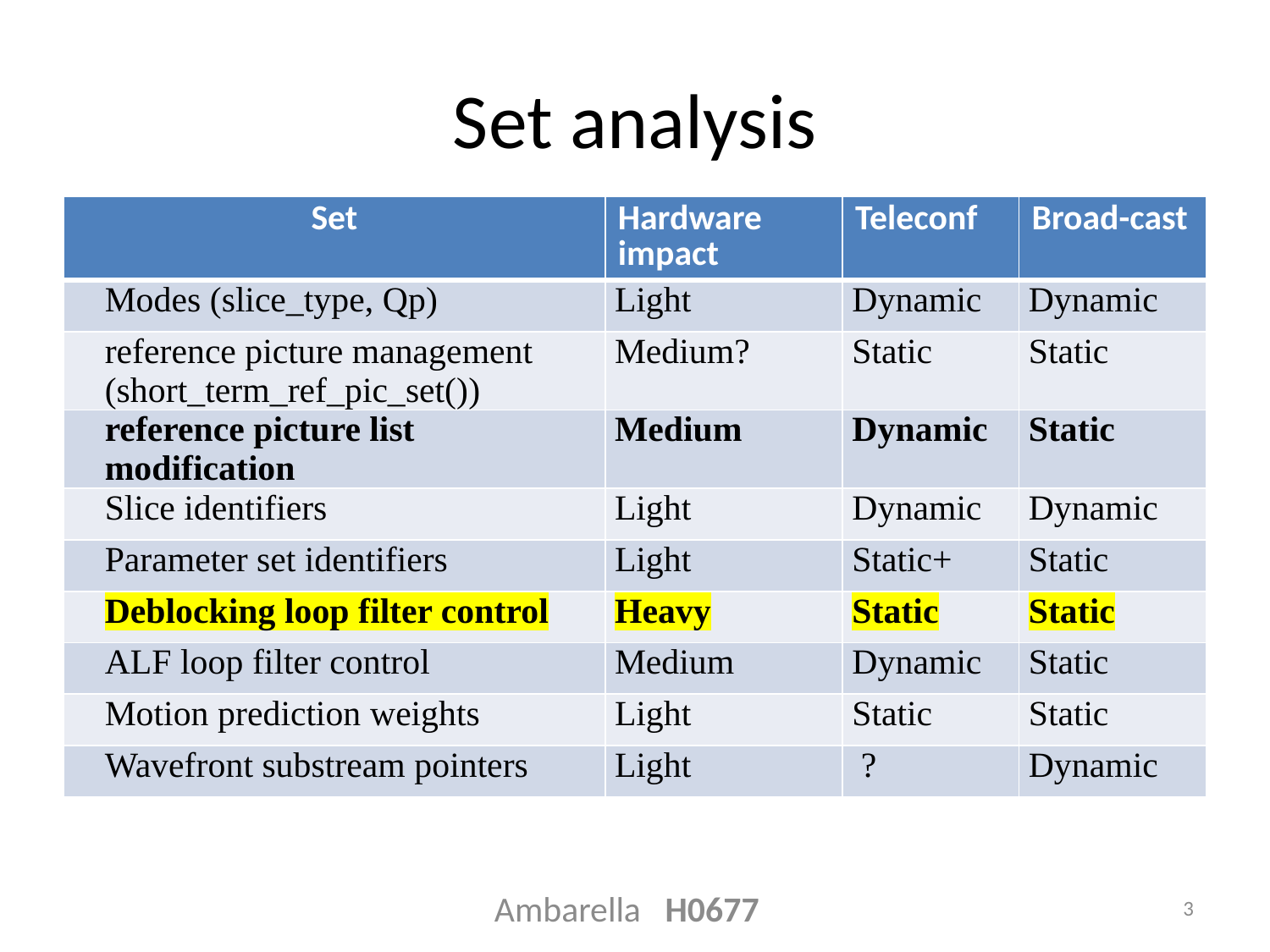

# Set analysis
| Set | Hardware impact | Teleconf | Broad-cast |
| --- | --- | --- | --- |
| Modes (slice\_type, Qp) | Light | Dynamic | Dynamic |
| reference picture management (short\_term\_ref\_pic\_set()) | Medium? | Static | Static |
| reference picture list modification | Medium | Dynamic | Static |
| Slice identifiers | Light | Dynamic | Dynamic |
| Parameter set identifiers | Light | Static+ | Static |
| Deblocking loop filter control | Heavy | Static | Static |
| ALF loop filter control | Medium | Dynamic | Static |
| Motion prediction weights | Light | Static | Static |
| Wavefront substream pointers | Light | ? | Dynamic |
Ambarella   H0677
3